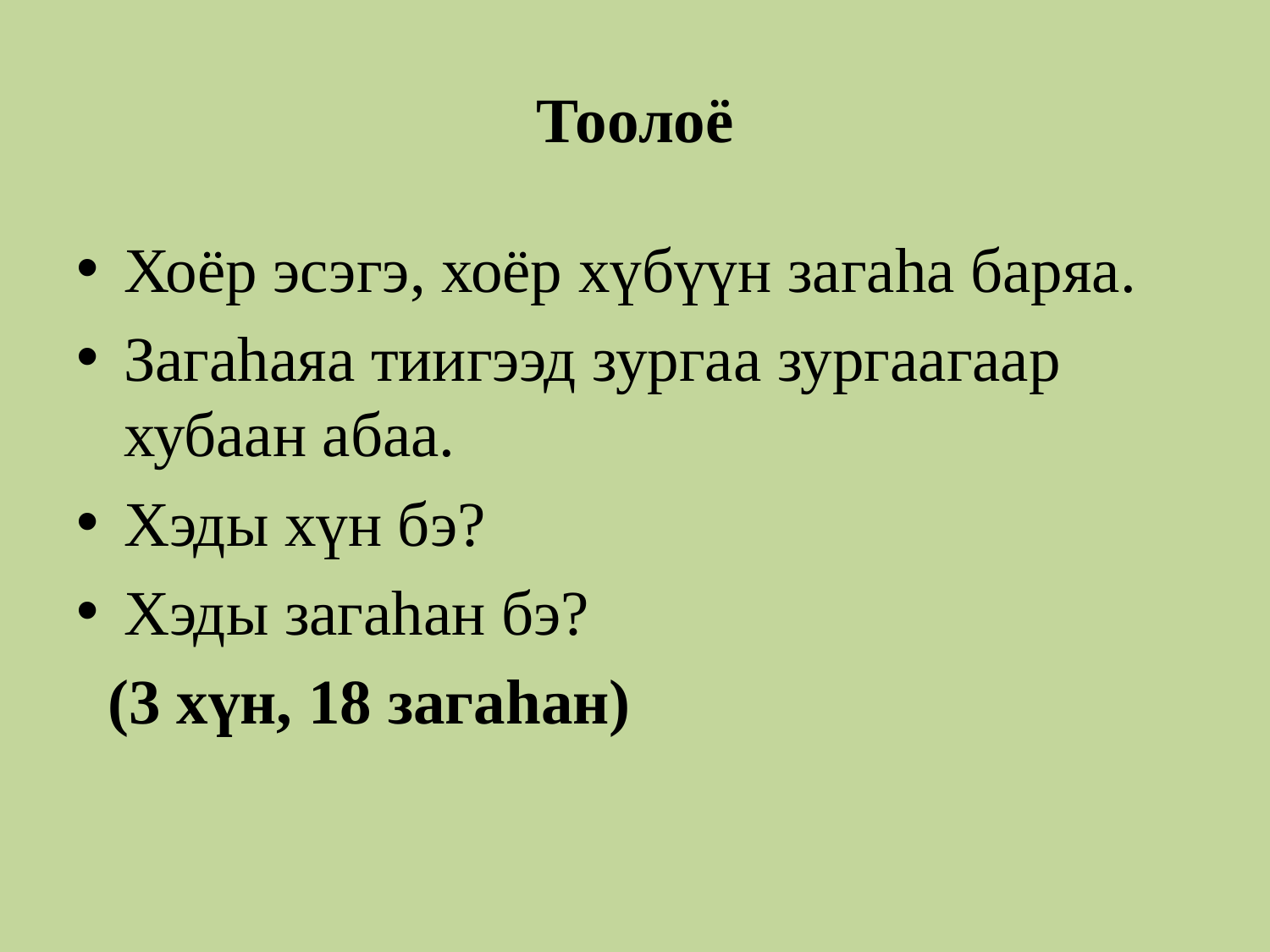

# Тоолоё
Хоёр эсэгэ, хоёр хүбүүн загаһа баряа.
Загаһаяа тиигээд зургаа зургаагаар хубаан абаа.
Хэды хүн бэ?
Хэды загаһан бэ?
  (3 хүн, 18 загаһан)